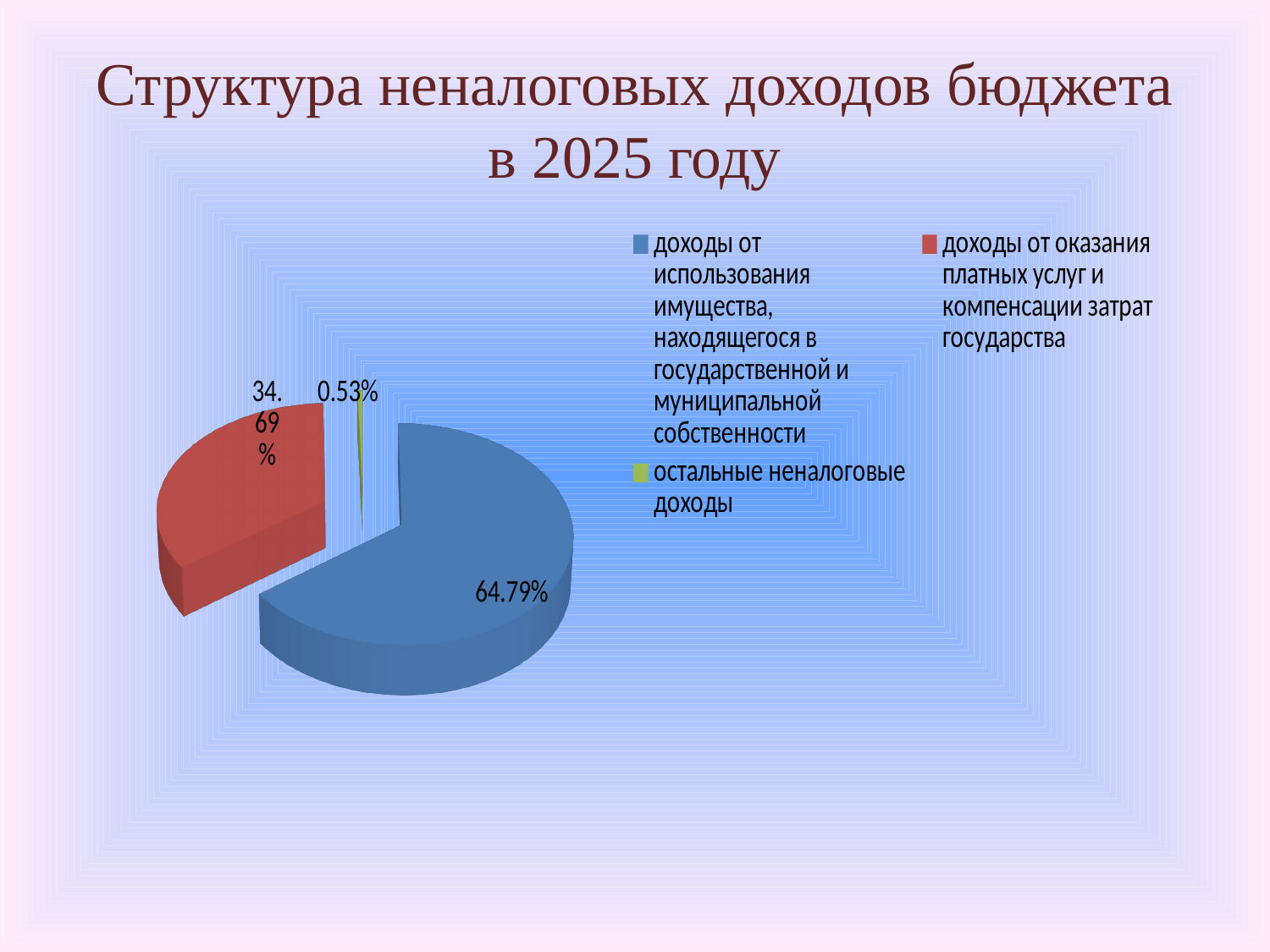

# Структура неналоговых доходов бюджета в 2025 году

[unsupported chart]